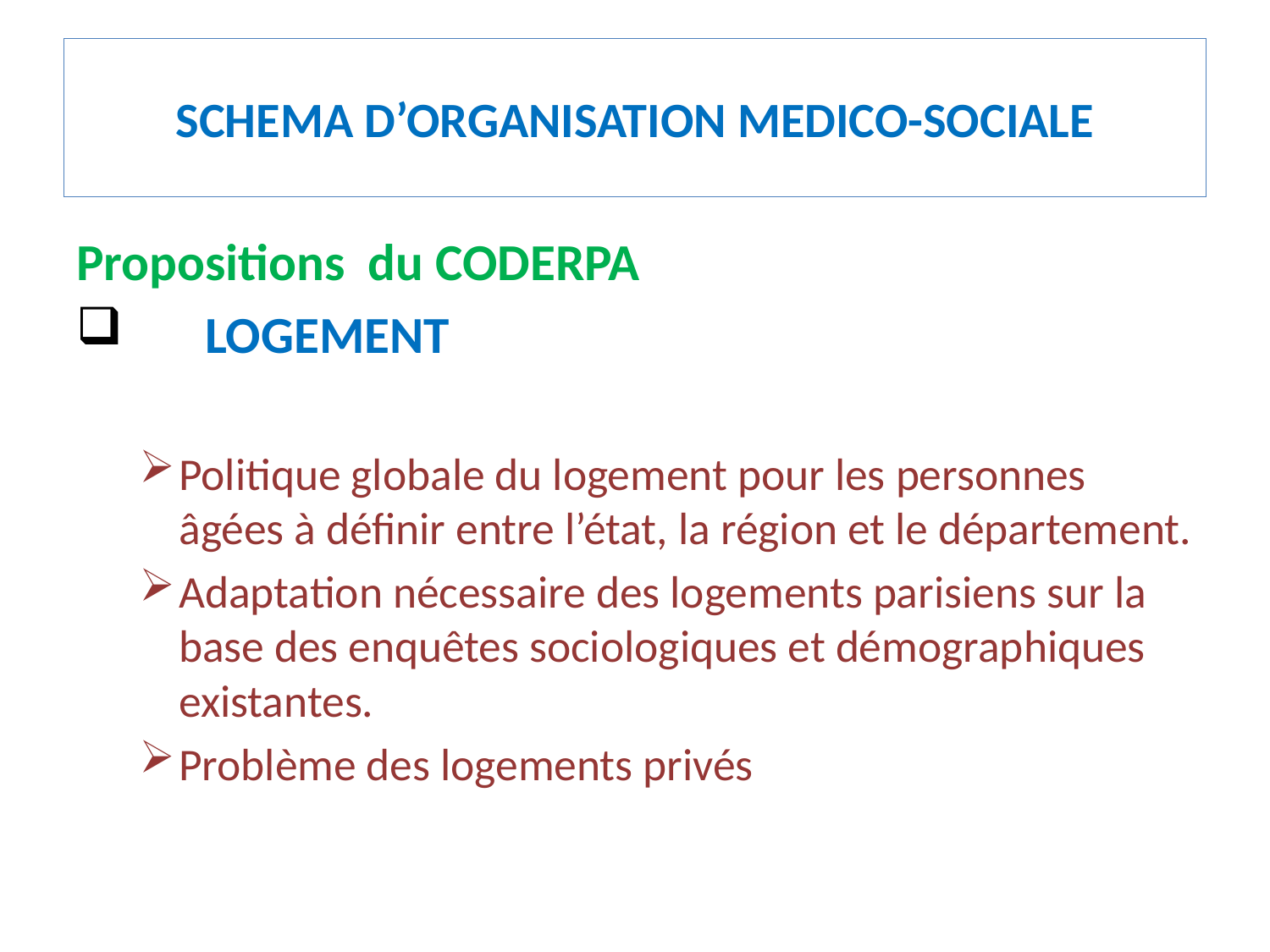

# SCHEMA D’ORGANISATION MEDICO-SOCIALE
Propositions  du CODERPA
       LOGEMENT

Politique globale du logement pour les personnes âgées à définir entre l’état, la région et le département.
Adaptation nécessaire des logements parisiens sur la base des enquêtes sociologiques et démographiques existantes.
Problème des logements privés